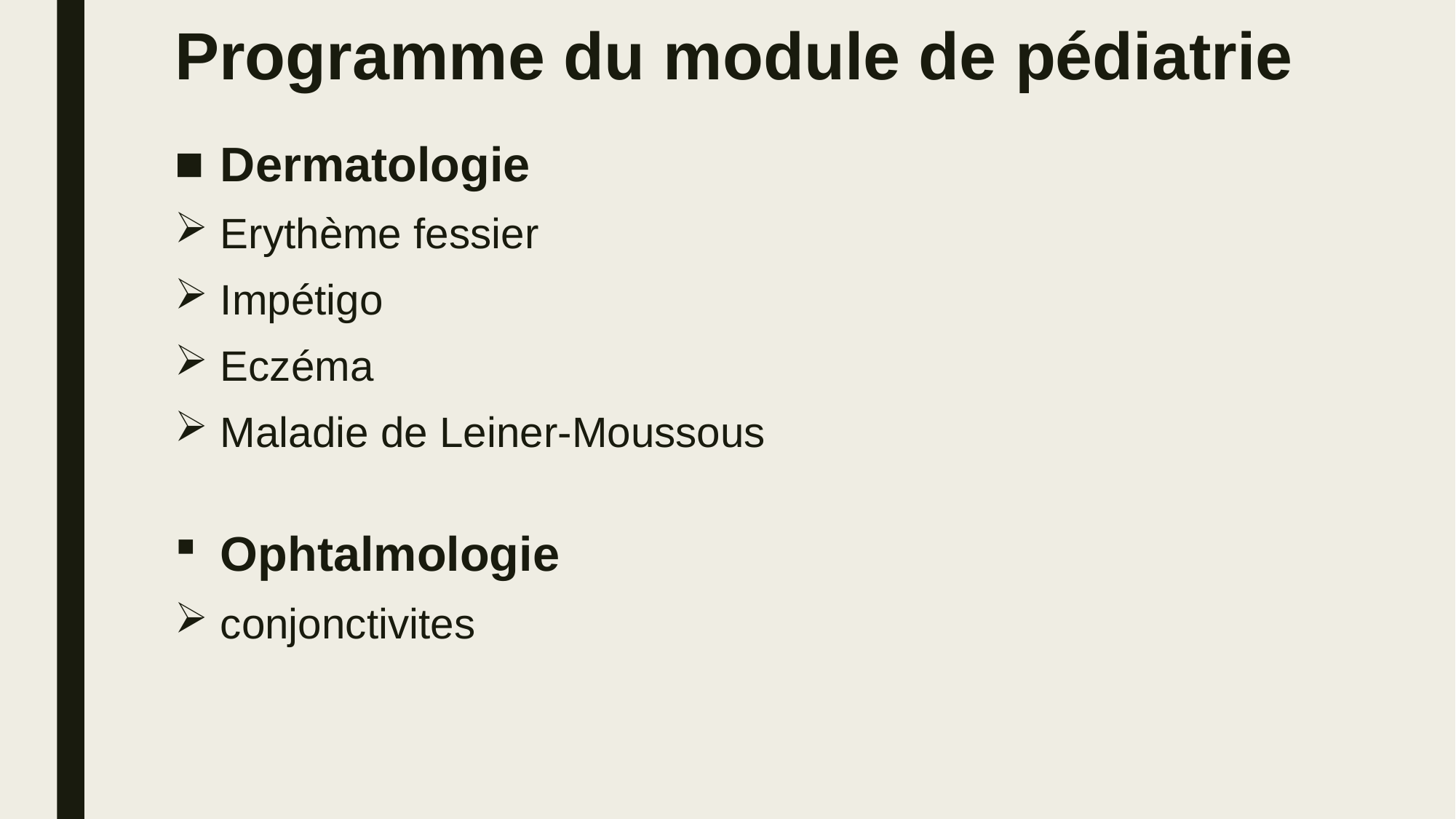

# Programme du module de pédiatrie
Dermatologie
Erythème fessier
Impétigo
Eczéma
Maladie de Leiner-Moussous

Ophtalmologie
conjonctivites